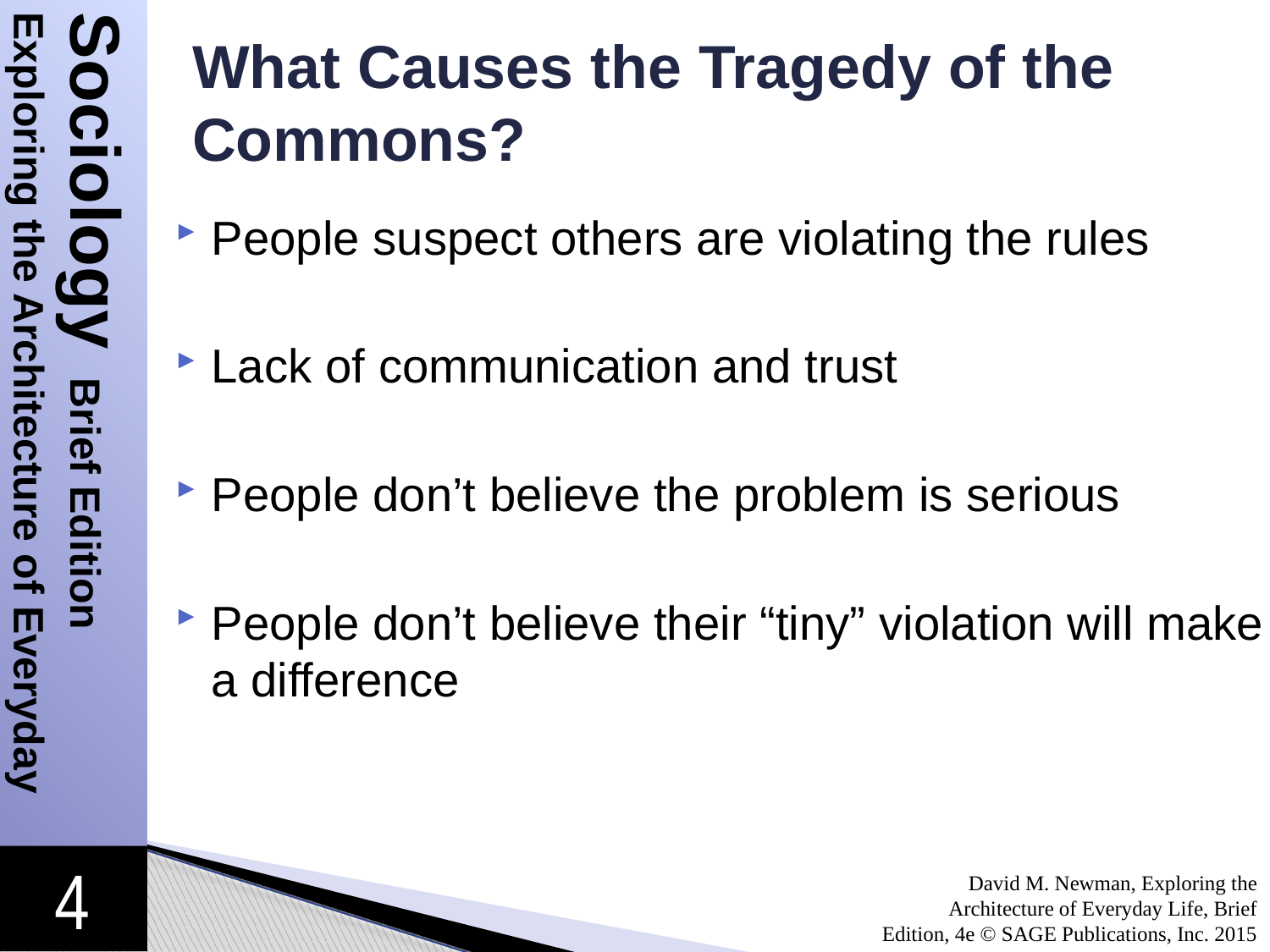

# What Causes the Tragedy of the Commons?
People suspect others are violating the rules

Lack of communication and trust

People don’t believe the problem is serious

People don’t believe their “tiny” violation will make a difference
David M. Newman, Exploring the Architecture of Everyday Life, Brief Edition, 4e © SAGE Publications, Inc. 2015